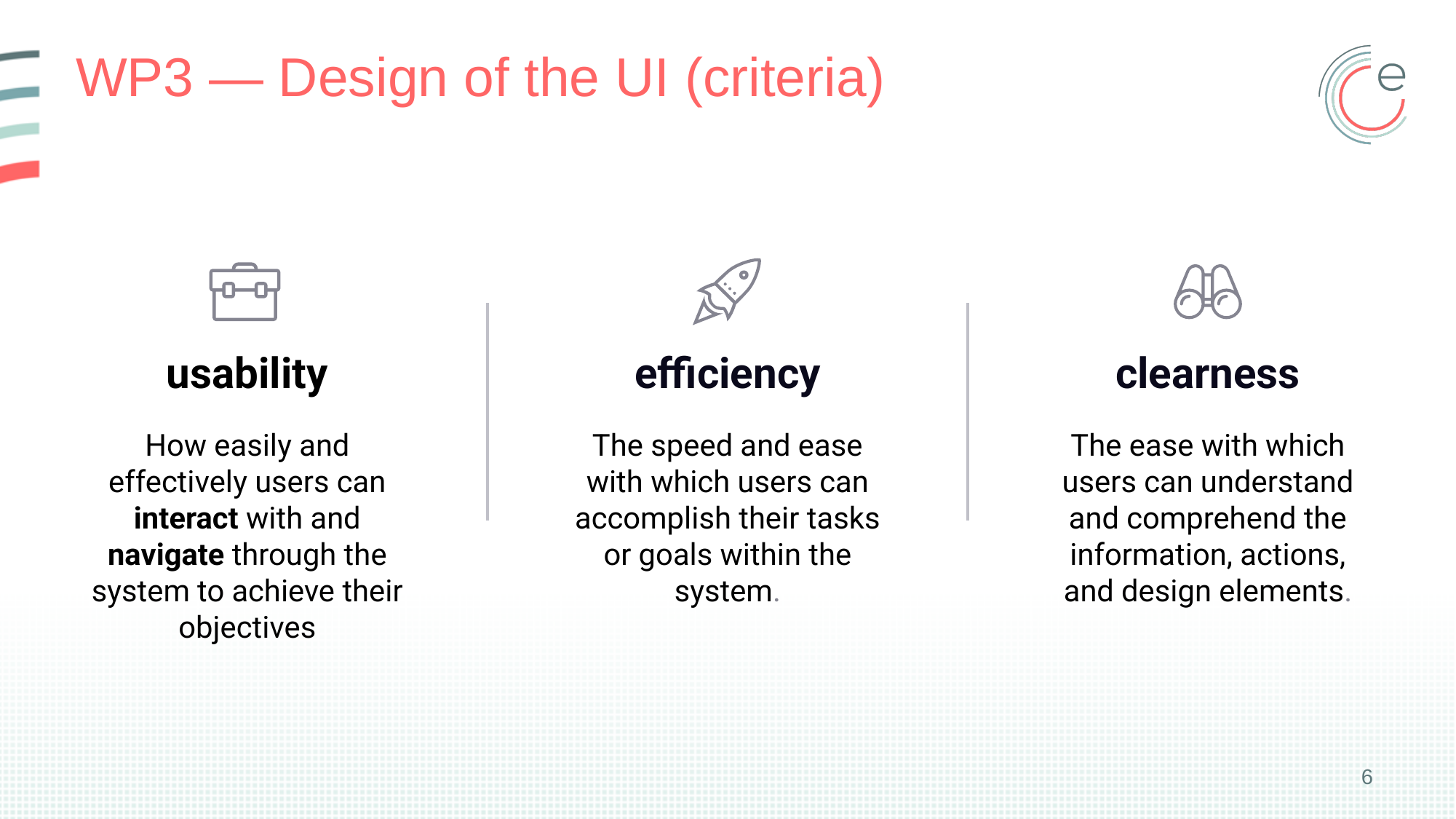

# WP3 — Design of the UI (criteria)

efficiency
The speed and ease with which users can accomplish their tasks or goals within the system.

usability
How easily and effectively users can interact with and navigate through the system to achieve their objectives

clearness
The ease with which users can understand and comprehend the information, actions, and design elements.